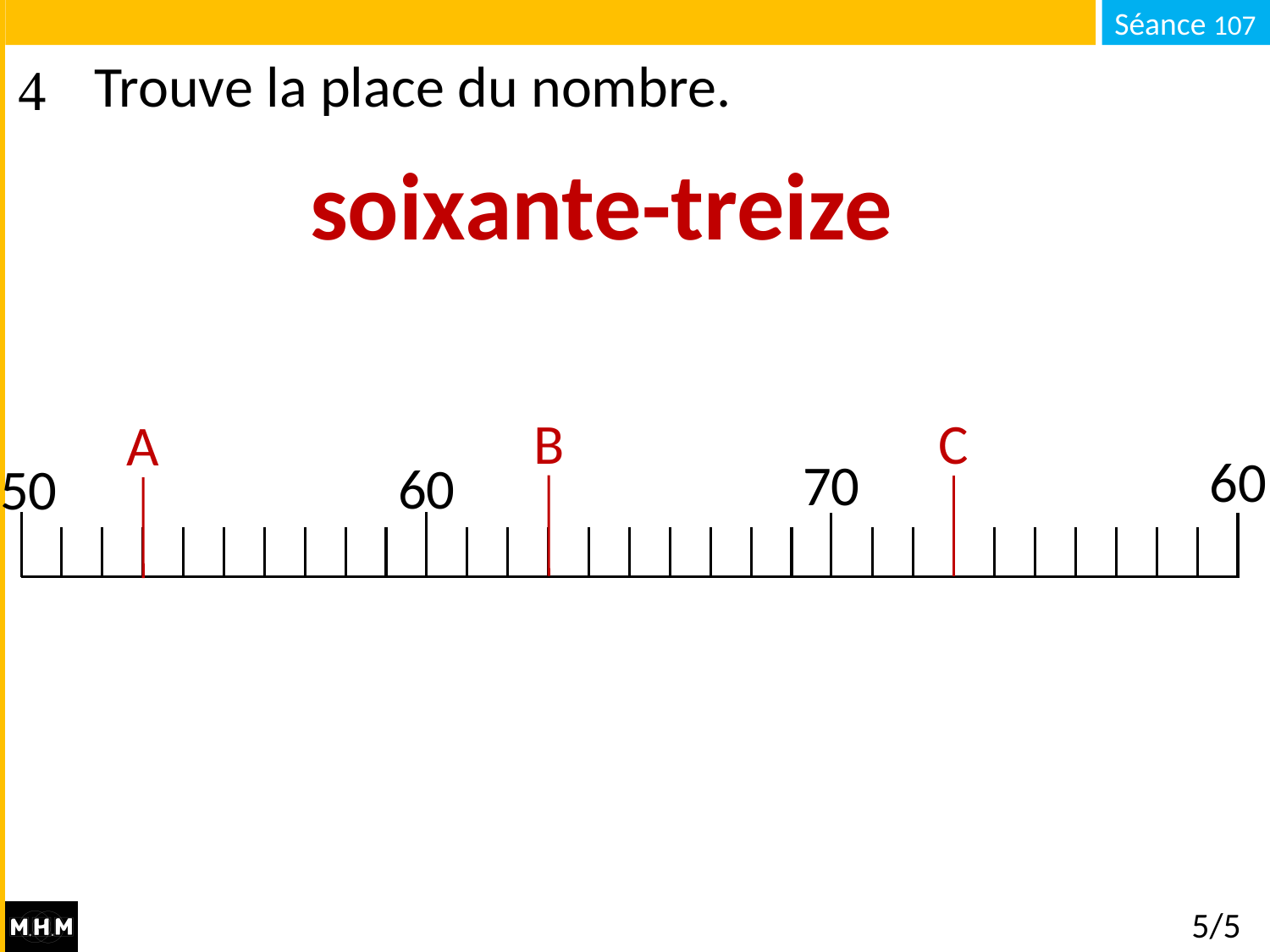

# Trouve la place du nombre.
soixante-treize
B
C
A
60
70
60
50
5/5